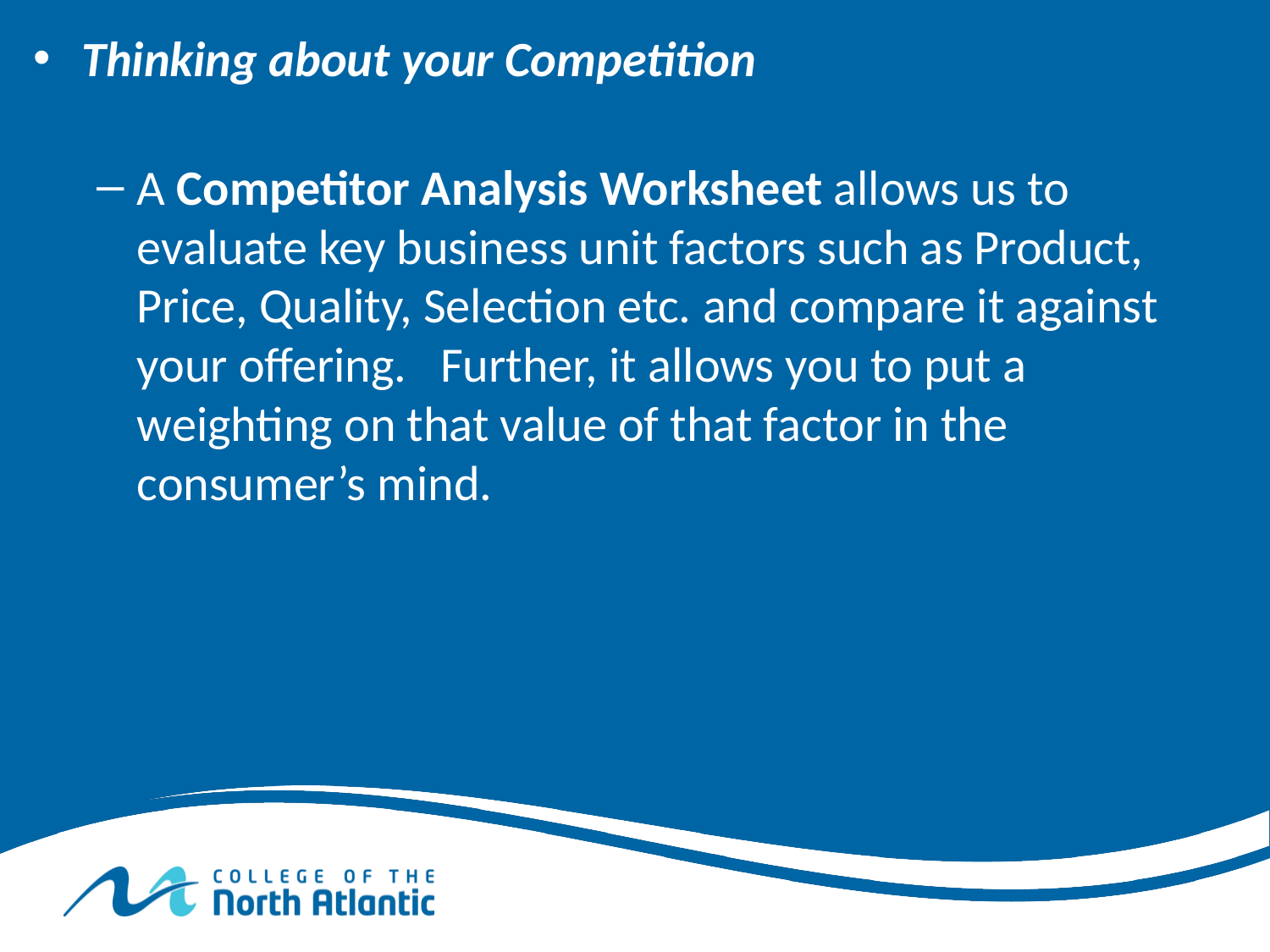

Thinking about your Competition
A Competitor Analysis Worksheet allows us to evaluate key business unit factors such as Product, Price, Quality, Selection etc. and compare it against your offering.   Further, it allows you to put a weighting on that value of that factor in the consumer’s mind.